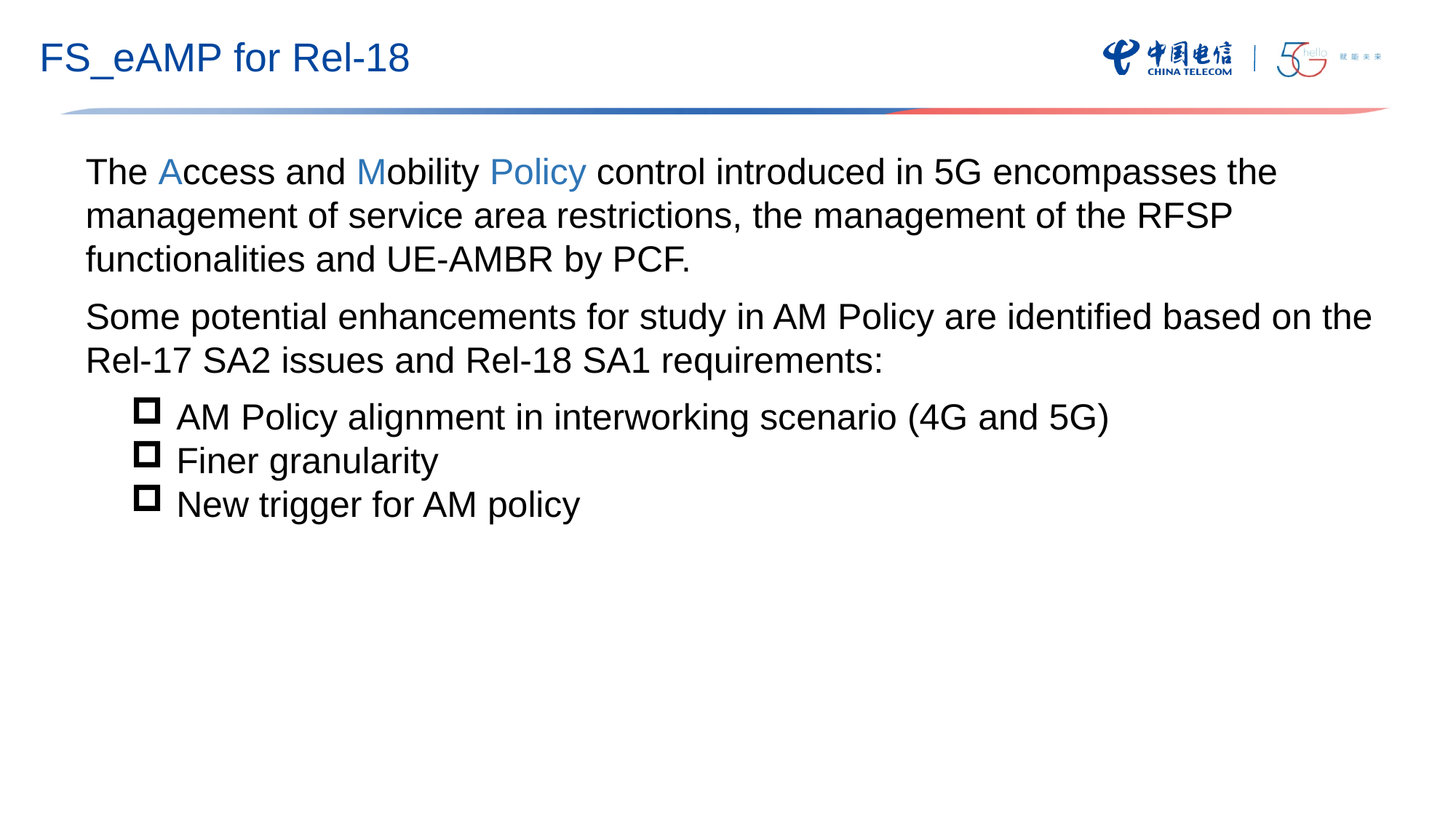

FS_eAMP for Rel-18
The Access and Mobility Policy control introduced in 5G encompasses the management of service area restrictions, the management of the RFSP functionalities and UE-AMBR by PCF.
Some potential enhancements for study in AM Policy are identified based on the Rel-17 SA2 issues and Rel-18 SA1 requirements:
AM Policy alignment in interworking scenario (4G and 5G)
Finer granularity
New trigger for AM policy